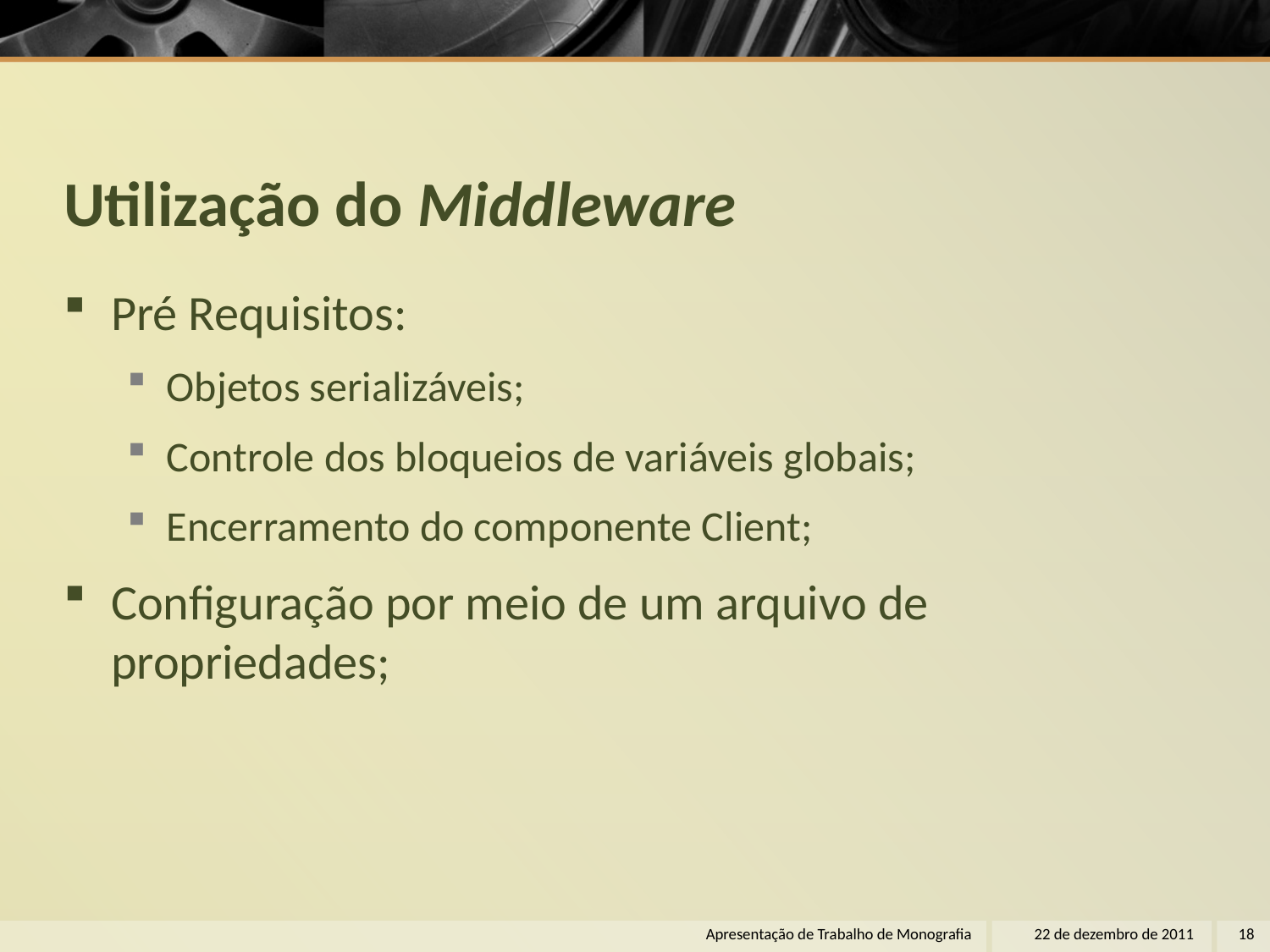

# Utilização do Middleware
Pré Requisitos:
Objetos serializáveis;
Controle dos bloqueios de variáveis globais;
Encerramento do componente Client;
Configuração por meio de um arquivo de propriedades;

Apresentação de Trabalho de Monografia
22 de dezembro de 2011
18